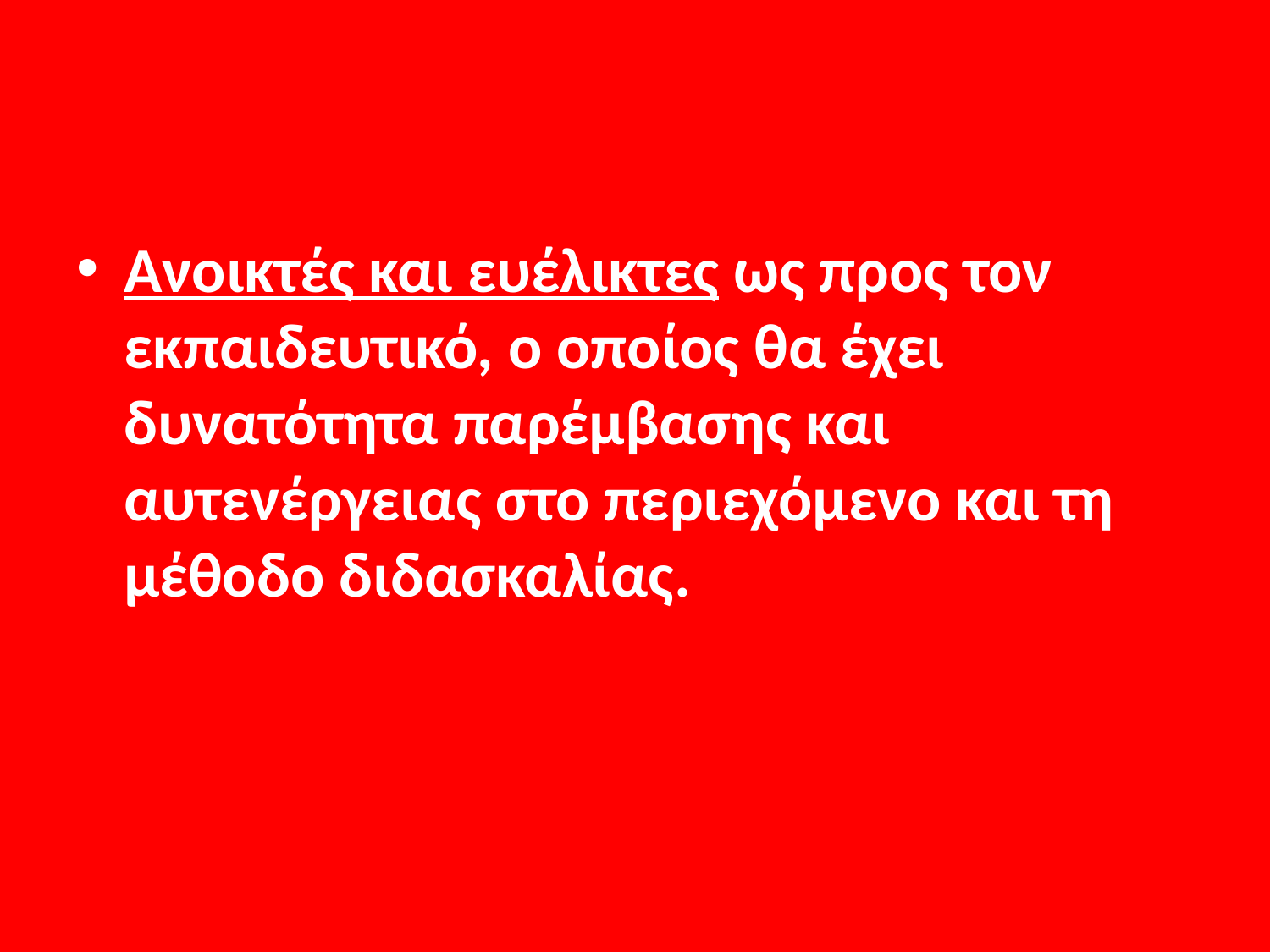

#
Ανοικτές και ευέλικτες ως προς τον εκπαιδευτικό, ο οποίος θα έχει δυνατότητα παρέμβασης και αυτενέργειας στο περιεχόμενο και τη μέθοδο διδασκαλίας.